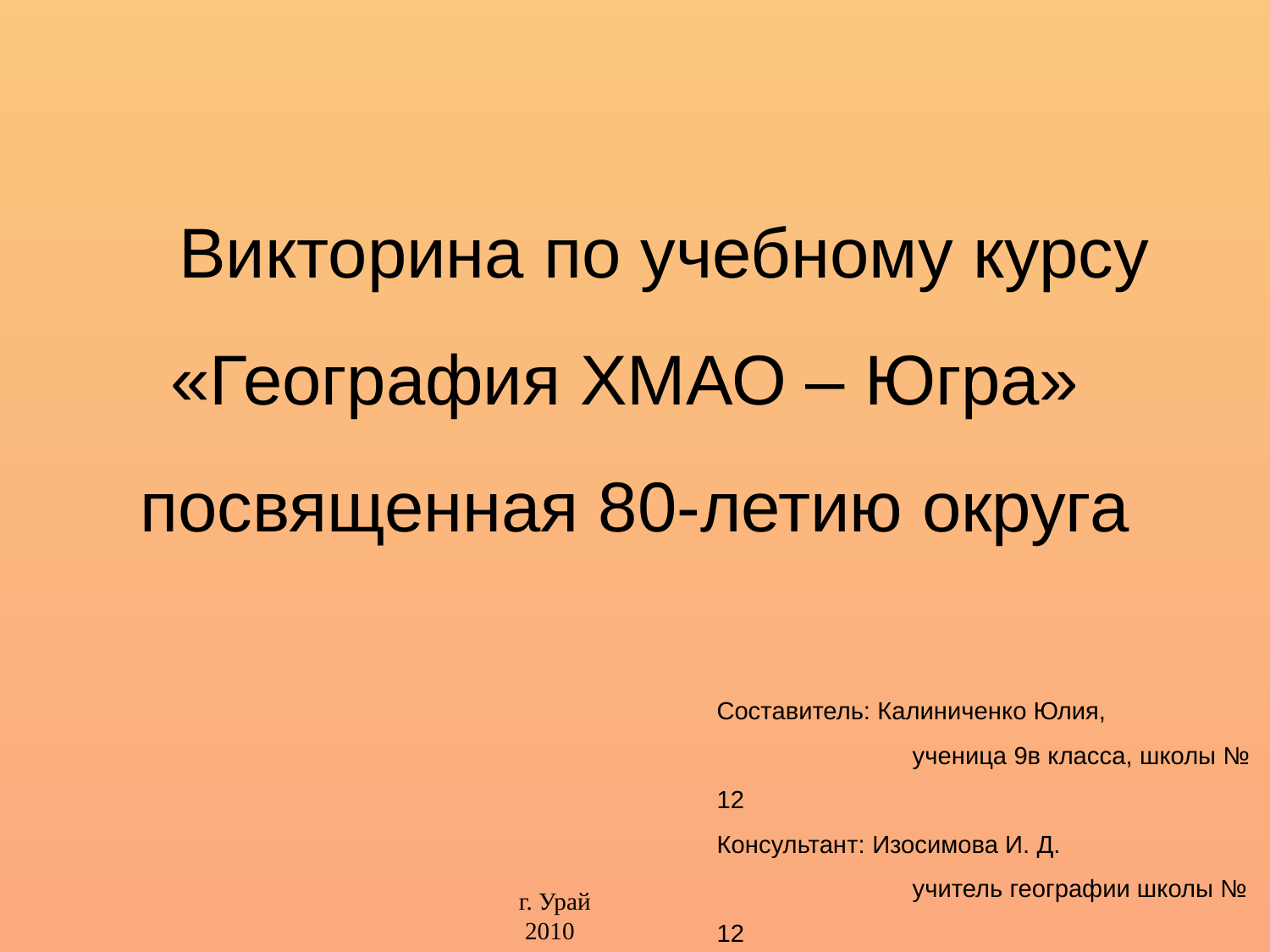

Викторина по учебному курсу
«География ХМАО – Югра»
посвященная 80-летию округа
Составитель: Калиниченко Юлия,
                            ученица 9в класса, школы № 12
Консультант: Изосимова И. Д.
                            учитель географии школы № 12
г. Урай
 2010